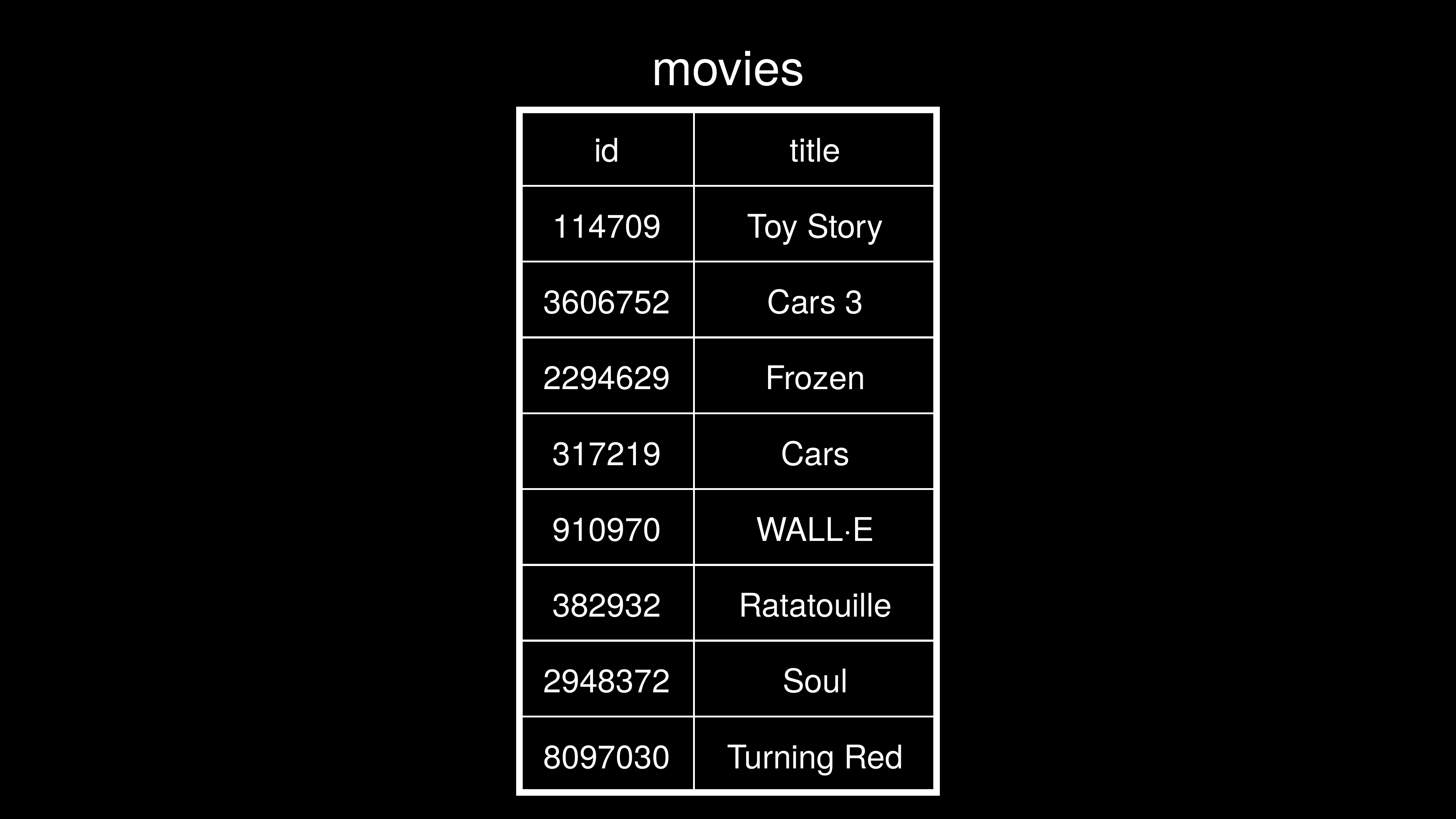

movies
| id | title |
| --- | --- |
| 114709 | Toy Story |
| 3606752 | Cars 3 |
| 2294629 | Frozen |
| 317219 | Cars |
| 910970 | WALL·E |
| 382932 | Ratatouille |
| 2948372 | Soul |
| 8097030 | Turning Red |